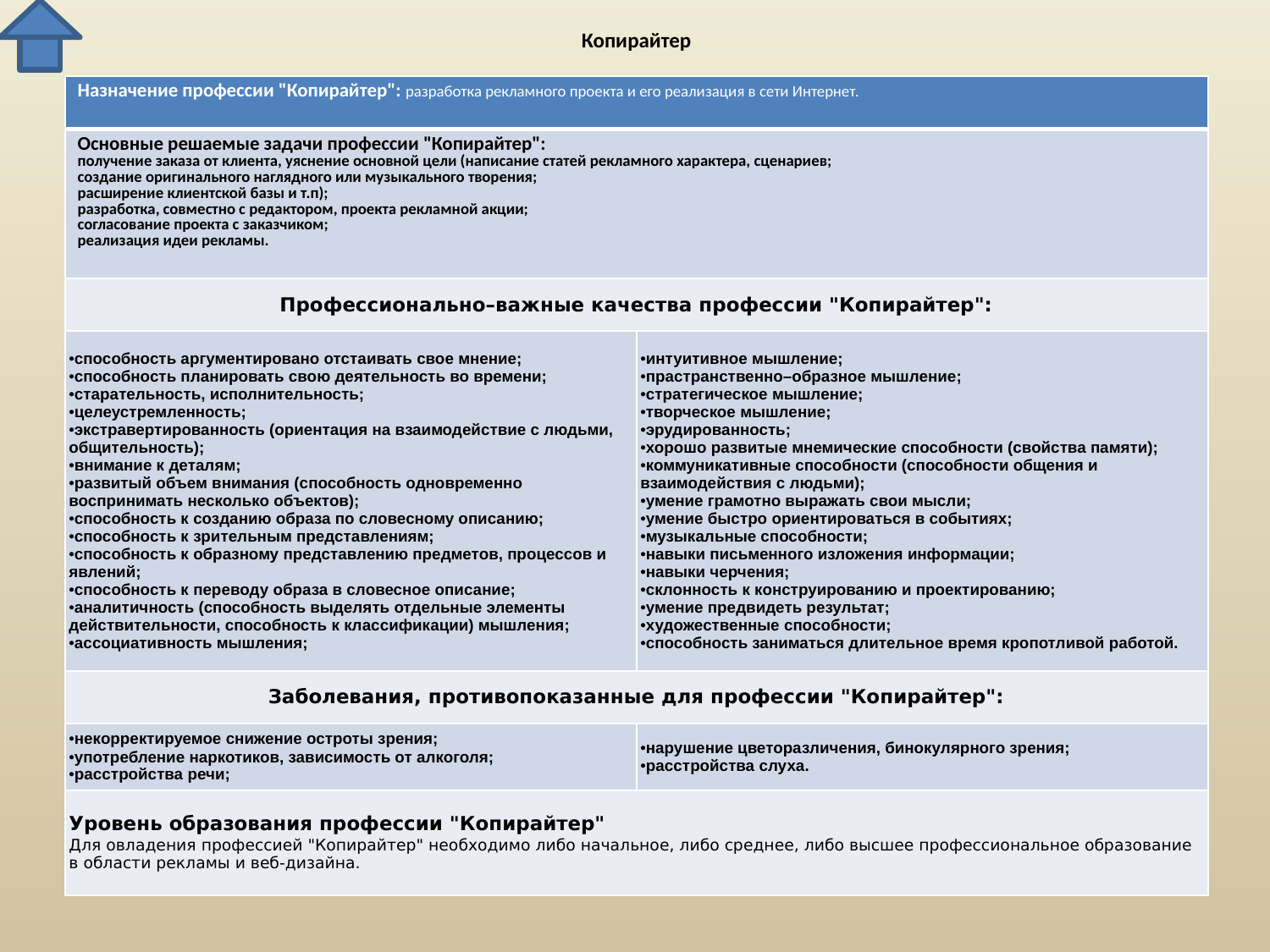

# Копирайтер
| Назначение профессии "Копирайтер": разработка рекламного проекта и его реализация в сети Интернет. |  |
| --- | --- |
| Основные решаемые задачи профессии "Копирайтер": получение заказа от клиента, уяснение основной цели (написание статей рекламного характера, сценариев; создание оригинального наглядного или музыкального творения; расширение клиентской базы и т.п); разработка, совместно с редактором, проекта рекламной акции; согласование проекта с заказчиком; реализация идеи рекламы. |  |
| Профессионально–важные качества профессии "Копирайтер": |  |
| способность аргументировано отстаивать свое мнение; способность планировать свою деятельность во времени; старательность, исполнительность; целеустремленность; экстравертированность (ориентация на взаимодействие с людьми, общительность); внимание к деталям; развитый объем внимания (способность одновременно воспринимать несколько объектов); способность к созданию образа по словесному описанию; способность к зрительным представлениям; способность к образному представлению предметов, процессов и явлений; способность к переводу образа в словесное описание; аналитичность (способность выделять отдельные элементы действительности, способность к классификации) мышления; ассоциативность мышления; | интуитивное мышление; прастранственно–образное мышление; стратегическое мышление; творческое мышление; эрудированность; хорошо развитые мнемические способности (свойства памяти); коммуникативные способности (способности общения и взаимодействия с людьми); умение грамотно выражать свои мысли; умение быстро ориентироваться в событиях; музыкальные способности; навыки письменного изложения информации; навыки черчения; склонность к конструированию и проектированию; умение предвидеть результат; художественные способности; способность заниматься длительное время кропотливой работой. |
| Заболевания, противопоказанные для профессии "Копирайтер": |  |
| некорректируемое снижение остроты зрения; употребление наркотиков, зависимость от алкоголя; расстройства речи; | нарушение цветоразличения, бинокулярного зрения; расстройства слуха. |
| Уровень образования профессии "Копирайтер" Для овладения профессией "Копирайтер" необходимо либо начальное, либо среднее, либо высшее профессиональное образование в области рекламы и веб-дизайна. |  |